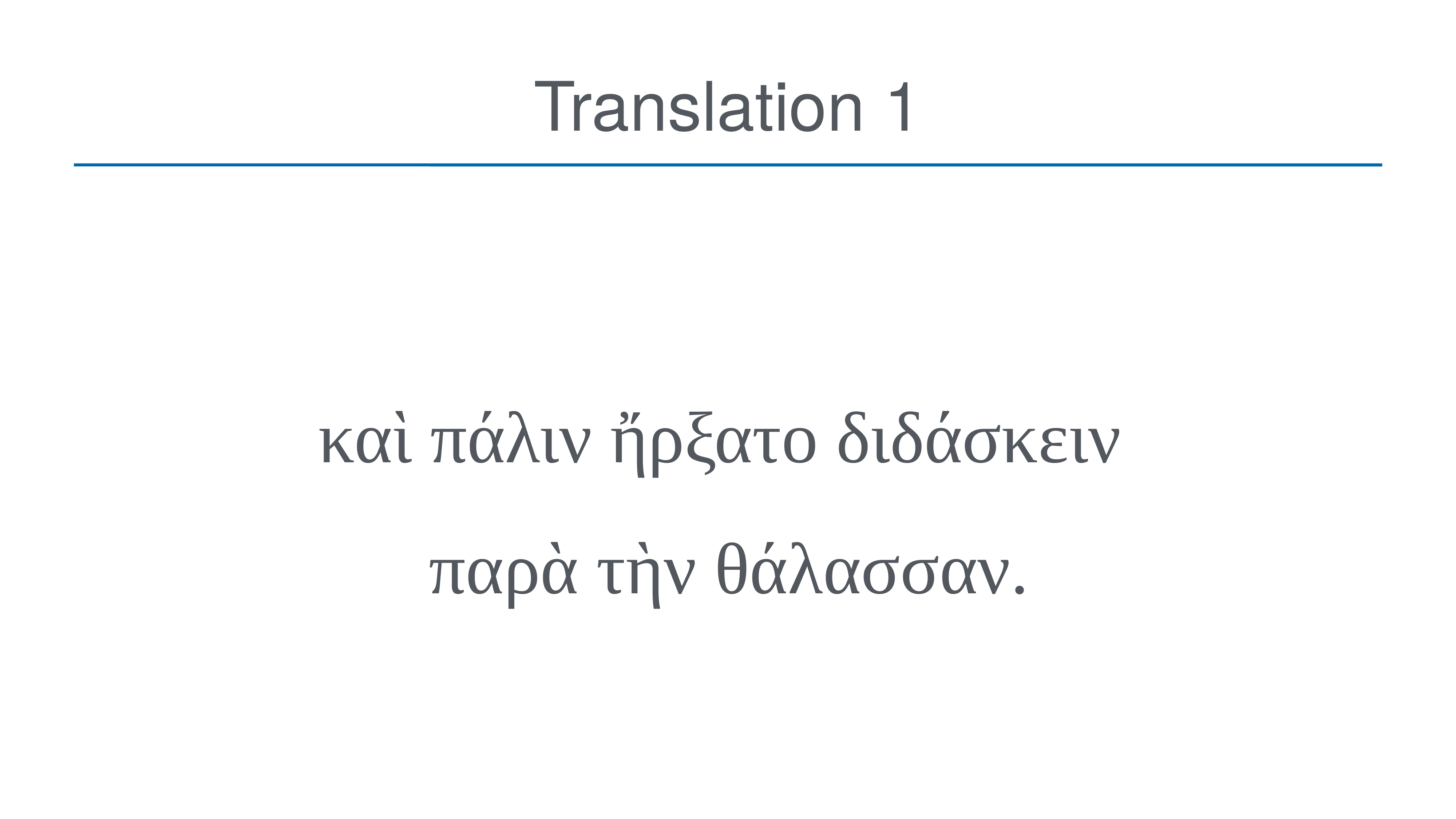

# Translation 1
καὶ πάλιν ἤρξατο διδάσκειν
παρὰ τὴν θάλασσαν.